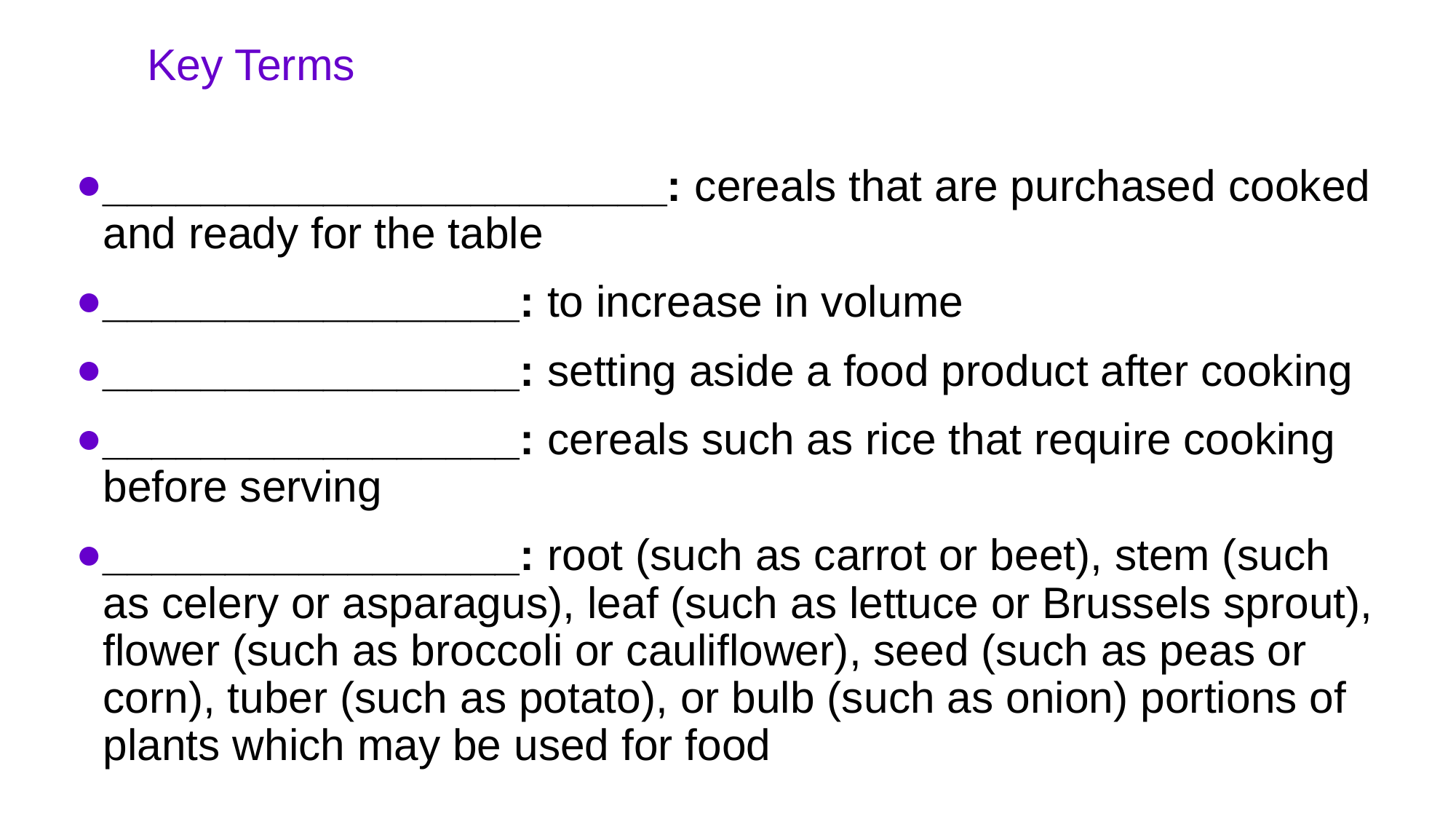

# Key Terms
_______________________: cereals that are purchased cooked and ready for the table
_________________: to increase in volume
_________________: setting aside a food product after cooking
_________________: cereals such as rice that require cooking before serving
_________________: root (such as carrot or beet), stem (such as celery or asparagus), leaf (such as lettuce or Brussels sprout), flower (such as broccoli or cauliflower), seed (such as peas or corn), tuber (such as potato), or bulb (such as onion) portions of plants which may be used for food